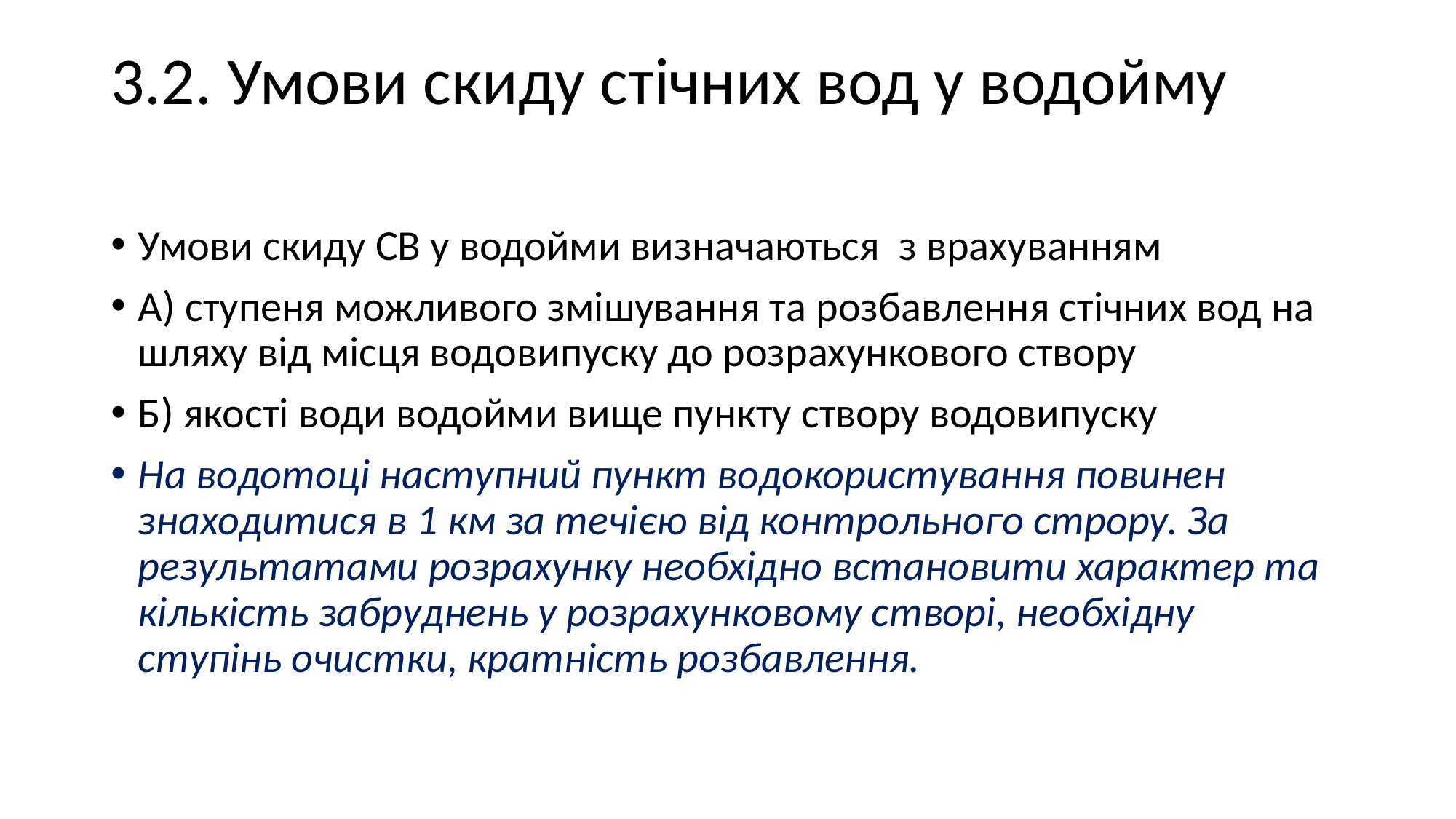

# 3.2. Умови скиду стічних вод у водойму
Умови скиду СВ у водойми визначаються  з врахуванням
А) ступеня можливого змішування та розбавлення стічних вод на шляху від місця водовипуску до розрахункового створу
Б) якості води водойми вище пункту створу водовипуску
На водотоці наступний пункт водокористування повинен знаходитися в 1 км за течією від контрольного строру. За результатами розрахунку необхідно встановити характер та кількість забруднень у розрахунковому створі, необхідну ступінь очистки, кратність розбавлення.